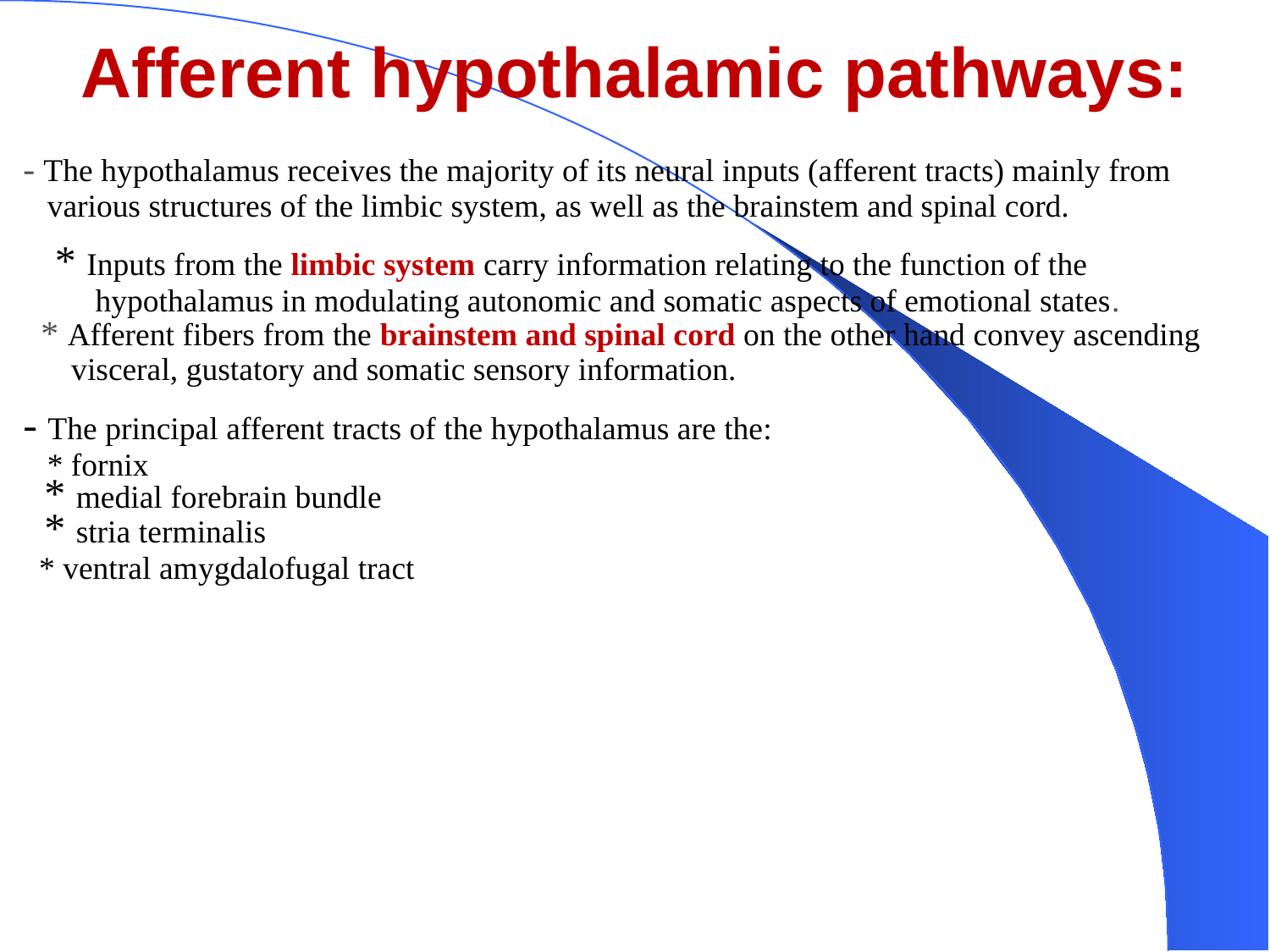

Afferent hypothalamic pathways:
- The hypothalamus receives the majority of its neural inputs (afferent tracts) mainly from
   various structures of the limbic system, as well as the brainstem and spinal cord.
   * Inputs from the limbic system carry information relating to the function of the
         hypothalamus in modulating autonomic and somatic aspects of emotional states.
  * Afferent fibers from the brainstem and spinal cord on the other hand convey ascending
      visceral, gustatory and somatic sensory information.
- The principal afferent tracts of the hypothalamus are the:
   * fornix
  * medial forebrain bundle
  * stria terminalis 
  * ventral amygdalofugal tract